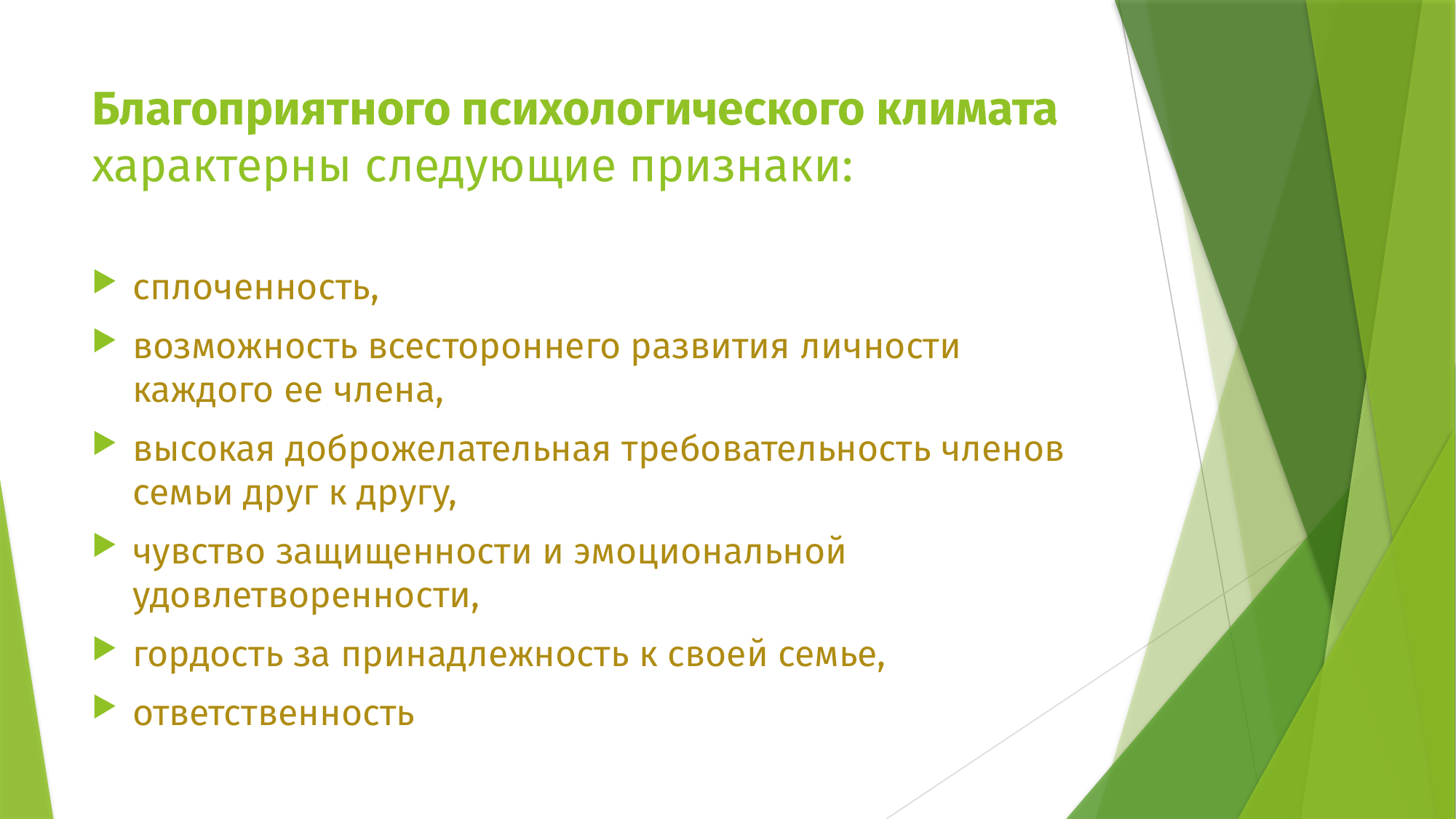

# Благоприятного психологического климата характерны следующие признаки:
сплоченность,
возможность всестороннего развития личности каждого ее члена,
высокая доброжелательная требовательность членов семьи друг к другу,
чувство защищенности и эмоциональной удовлетворенности,
гордость за принадлежность к своей семье,
ответственность